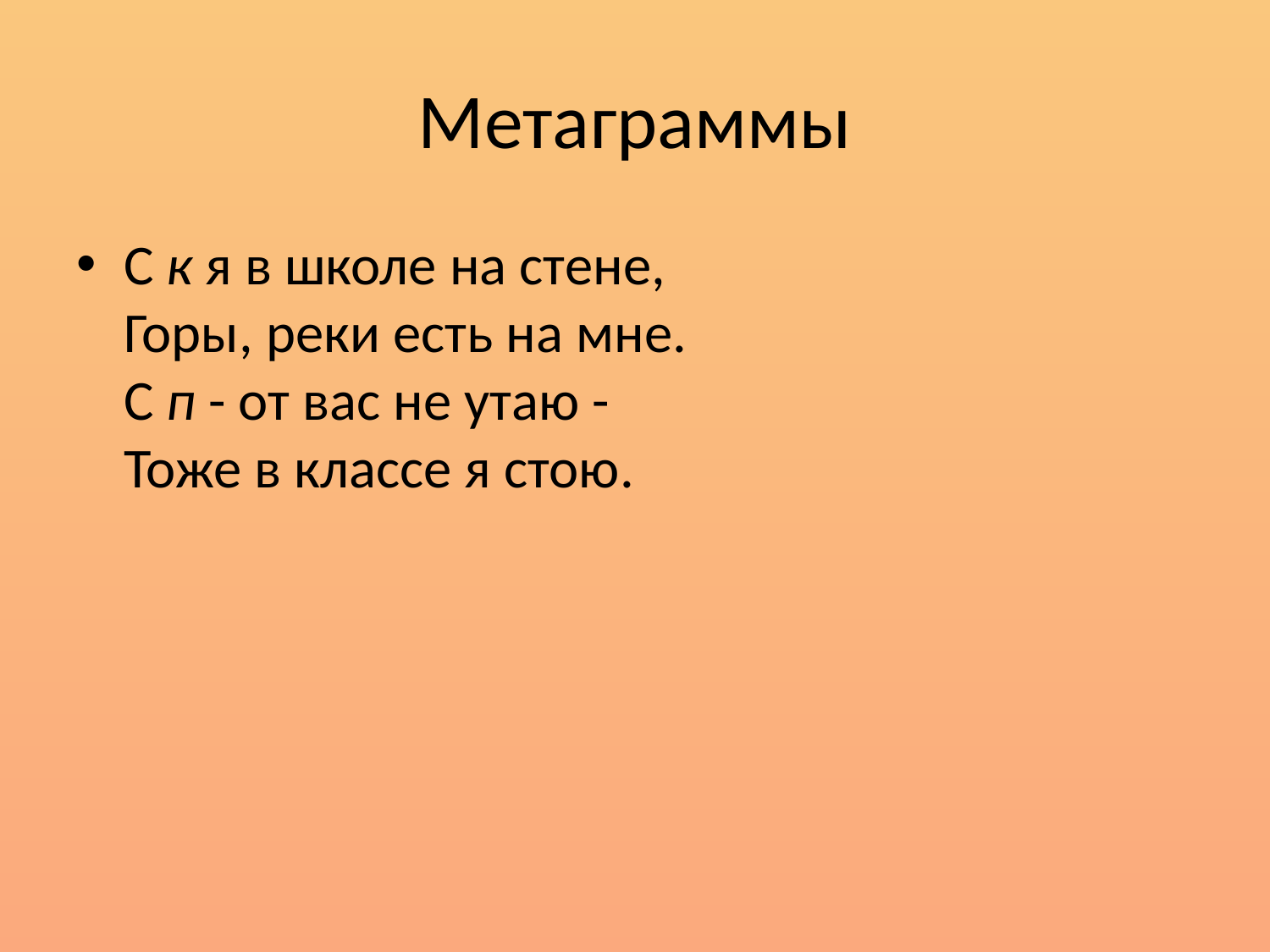

# Метаграммы
С к я в школе на стене,
Горы, реки есть на мне.
С п - от вас не утаю -
Тоже в классе я стою.